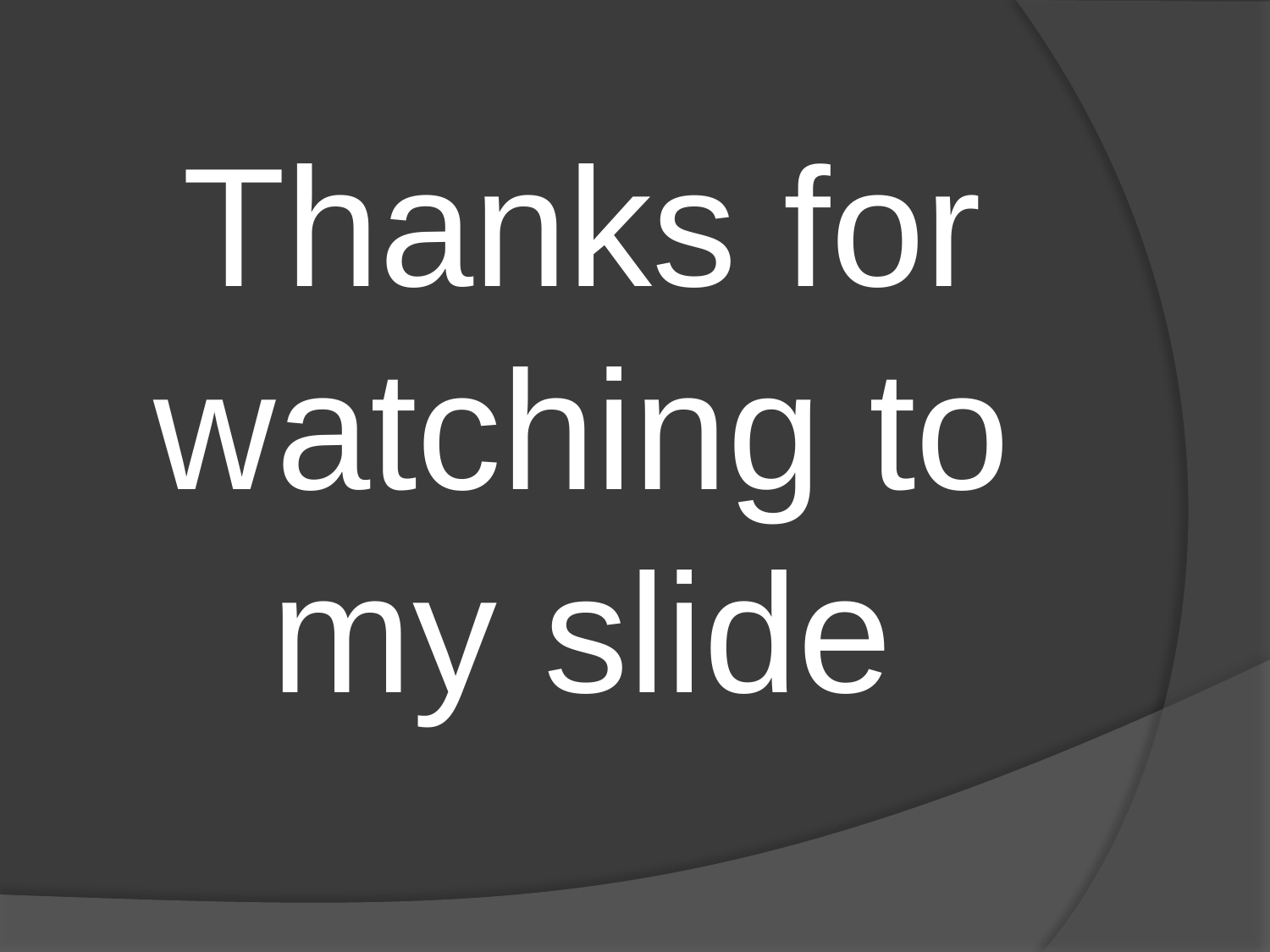

# Thanks for watching to my slide